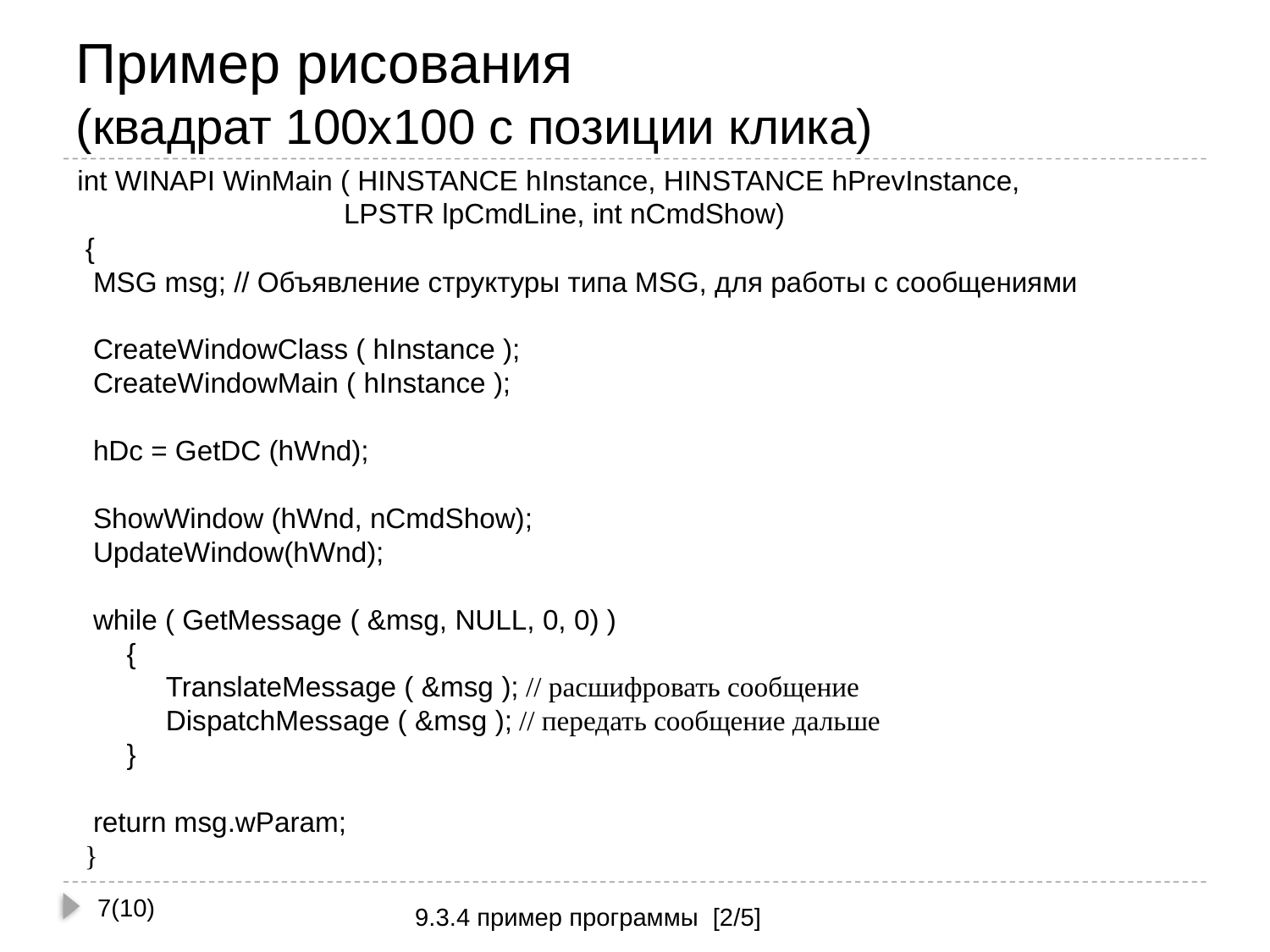

# Пример рисования (квадрат 100х100 с позиции клика)
int WINAPI WinMain ( HINSTANCE hInstance, HINSTANCE hPrevInstance,
                                  LPSTR lpCmdLine, int nCmdShow)
 {
  MSG msg; // Объявление структуры типа MSG, для работы с сообщениями

  CreateWindowClass ( hInstance );
  CreateWindowMain ( hInstance );

  hDc = GetDC (hWnd);

  ShowWindow (hWnd, nCmdShow);
  UpdateWindow(hWnd);

  while ( GetMessage ( &msg, NULL, 0, 0) )
	{
	     TranslateMessage ( &msg ); // расшифровать сообщение
	     DispatchMessage ( &msg ); // передать сообщение дальше
	}

  return msg.wParam;
 }
7(10)
9.3.4 пример программы  [2/5]